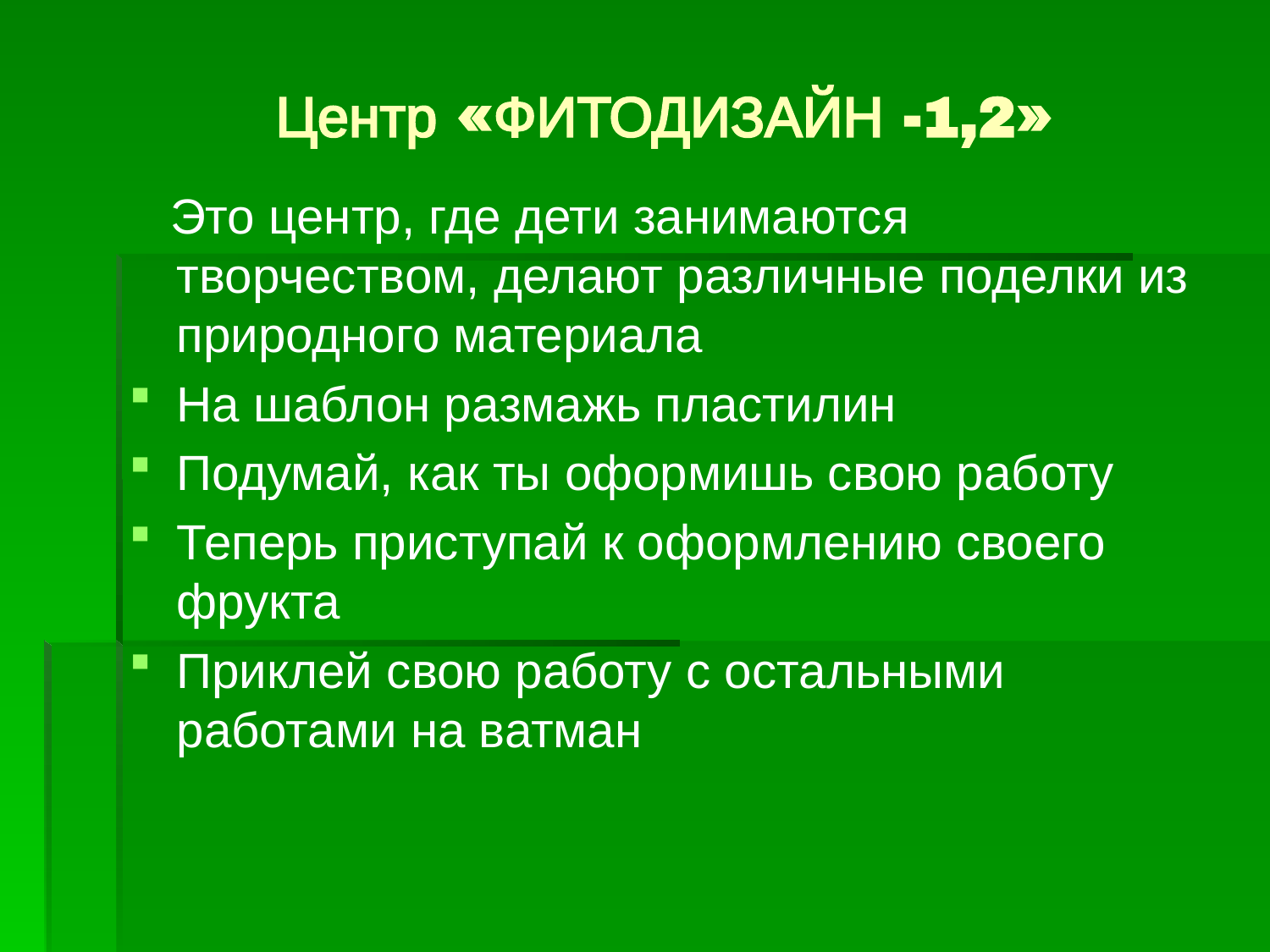

# Центр «ФИТОДИЗАЙН -1,2»
   Это центр, где дети занимаются творчеством, делают различные поделки из природного материала
На шаблон размажь пластилин
Подумай, как ты оформишь свою работу
Теперь приступай к оформлению своего фрукта
Приклей свою работу с остальными работами на ватман